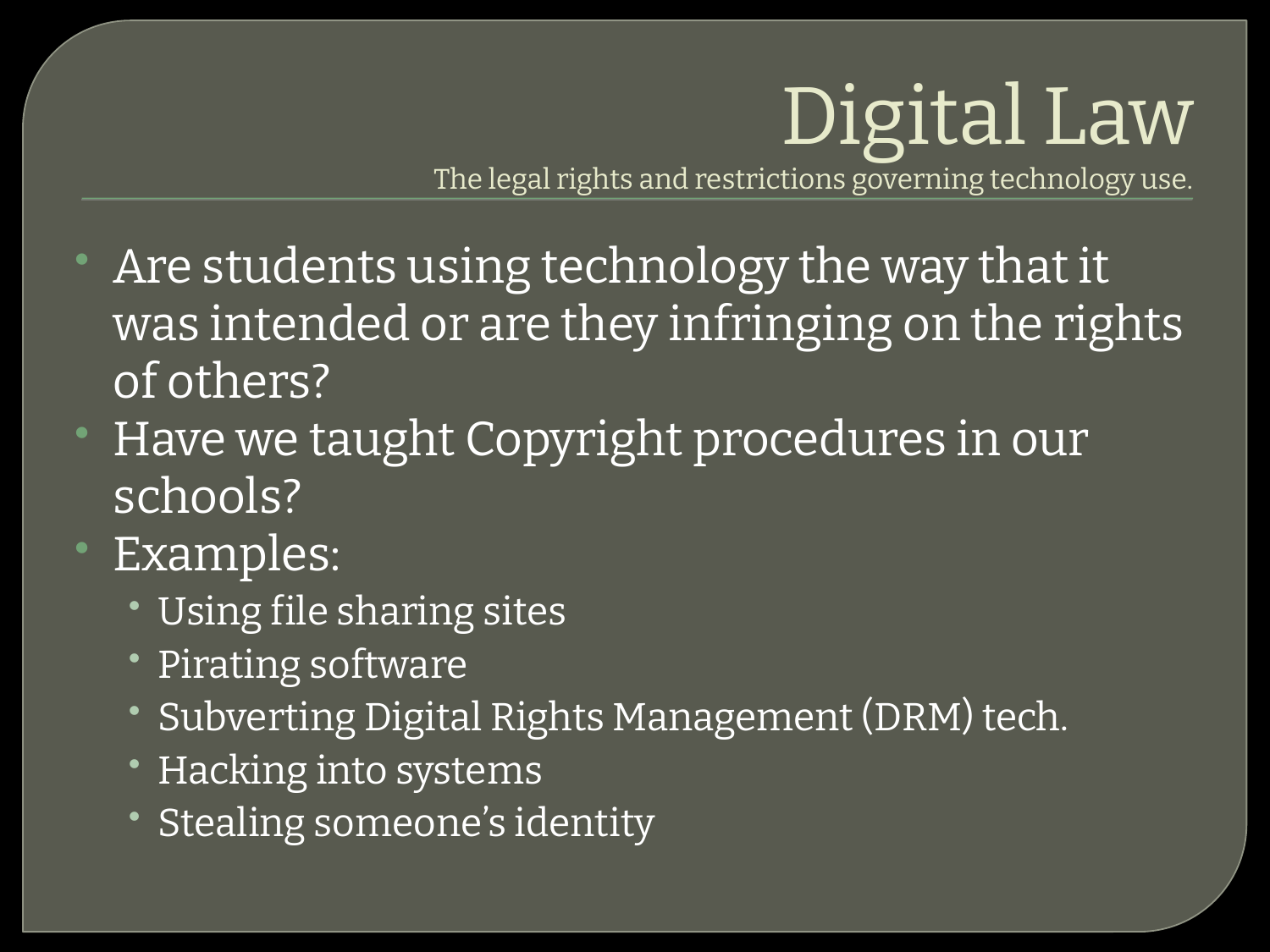

# Digital Law The legal rights and restrictions governing technology use.
Are students using technology the way that it was intended or are they infringing on the rights of others?
Have we taught Copyright procedures in our schools?
Examples:
Using file sharing sites
Pirating software
Subverting Digital Rights Management (DRM) tech.
Hacking into systems
Stealing someone’s identity